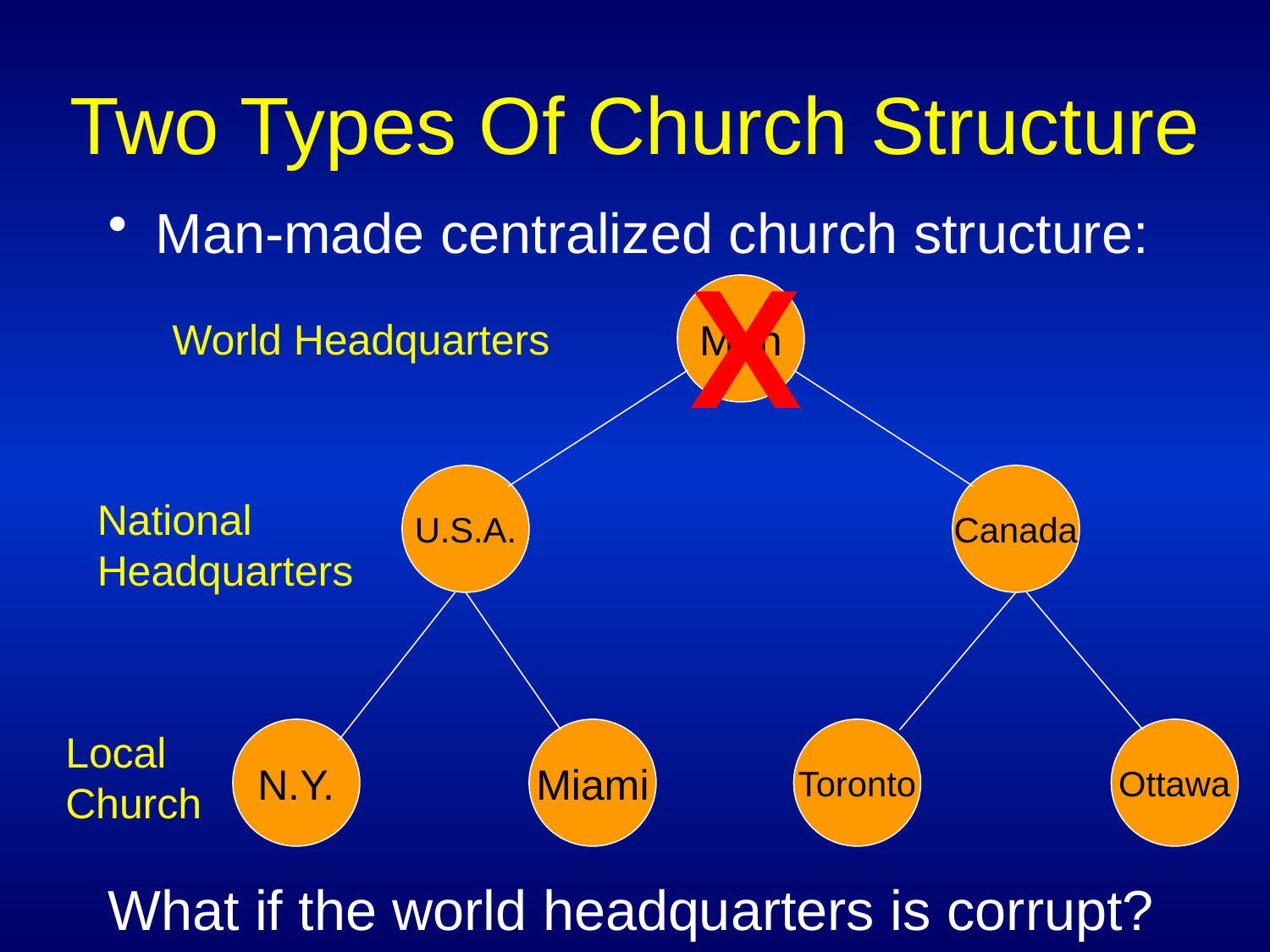

# Two Types Of Church Structure
Man-made centralized church structure:
X
Man
World Headquarters

U.S.A.
Canada
National Headquarters

Local Church
N.Y.
Miami
Toronto
Ottawa
What if the world headquarters is corrupt?